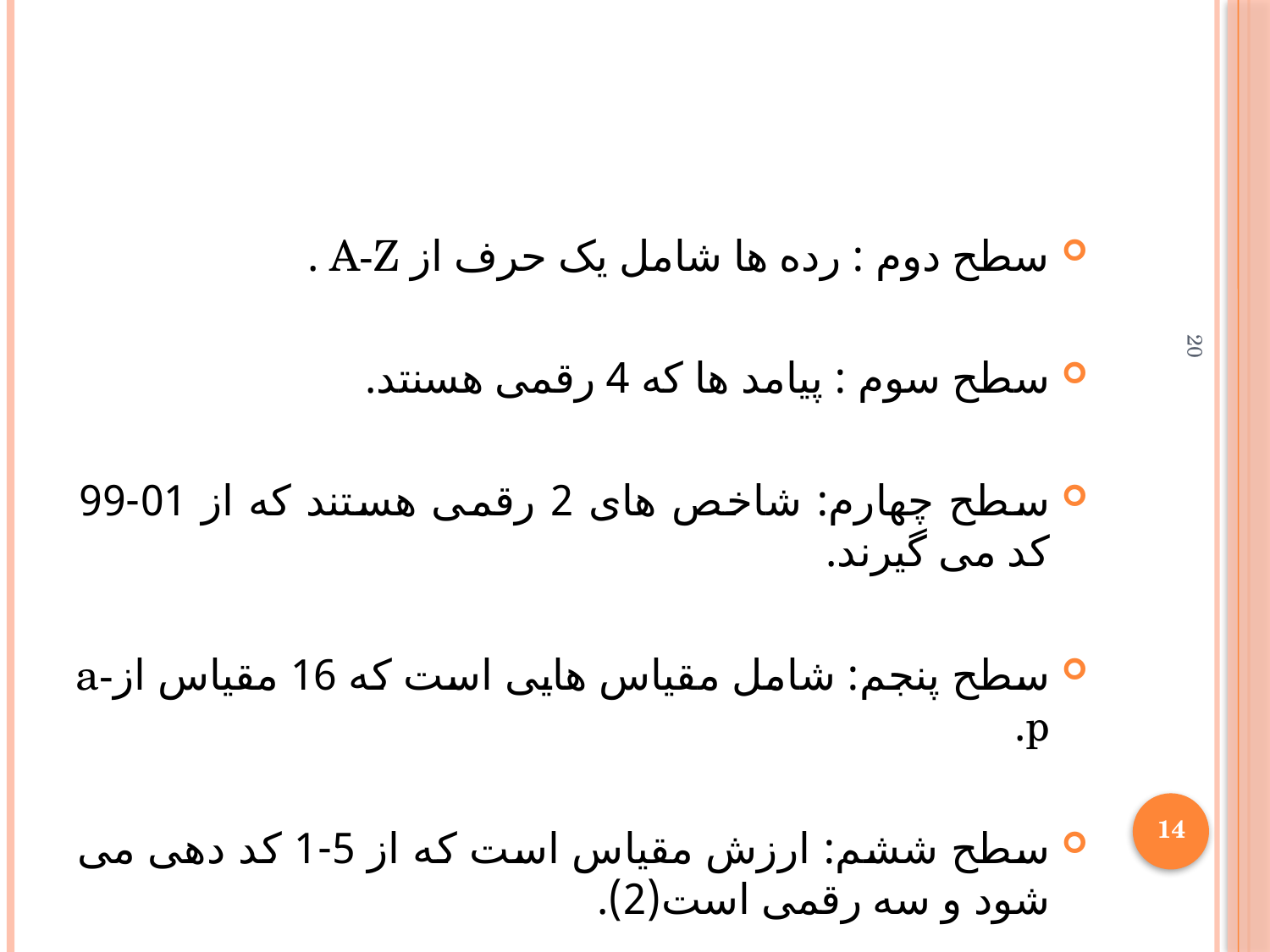

#
سطح دوم : رده ها شامل یک حرف از A-Z .

سطح سوم : پیامد ها که 4 رقمی هسنتد.

سطح چهارم: شاخص های 2 رقمی هستند که از 01-99 کد می گیرند.

سطح پنجم: شامل مقیاس هایی است که 16 مقیاس ازa-p.

سطح ششم: ارزش مقیاس است که از 5-1 کد دهی می شود و سه رقمی است(2).

20
14